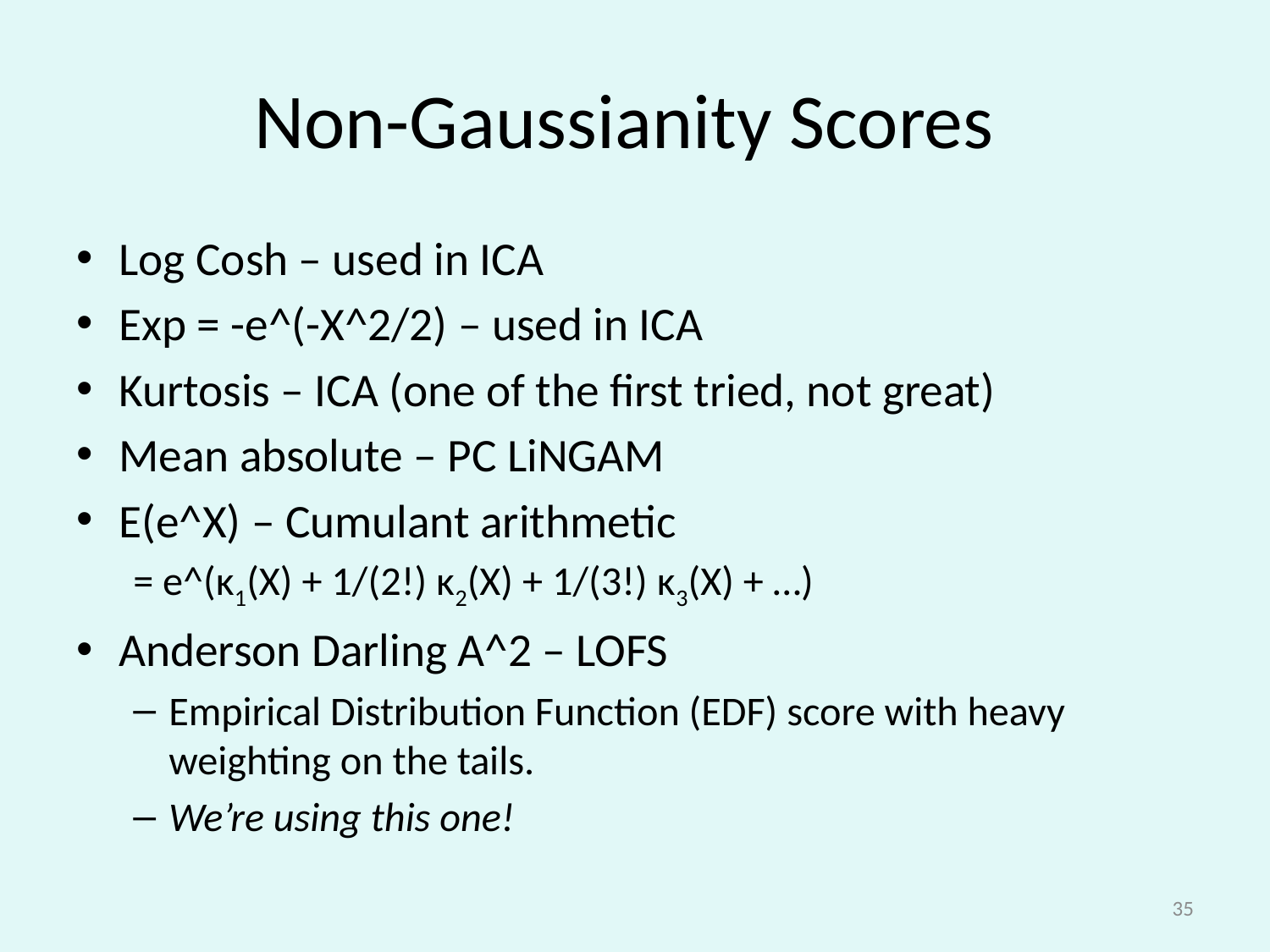

# Non-Gaussianity Scores
Log Cosh – used in ICA
Exp = -e^(-X^2/2) – used in ICA
Kurtosis – ICA (one of the first tried, not great)
Mean absolute – PC LiNGAM
E(e^X) – Cumulant arithmetic
	= e^(κ1(X) + 1/(2!) κ2(X) + 1/(3!) κ3(X) + …)
Anderson Darling A^2 – LOFS
Empirical Distribution Function (EDF) score with heavy weighting on the tails.
We’re using this one!
35